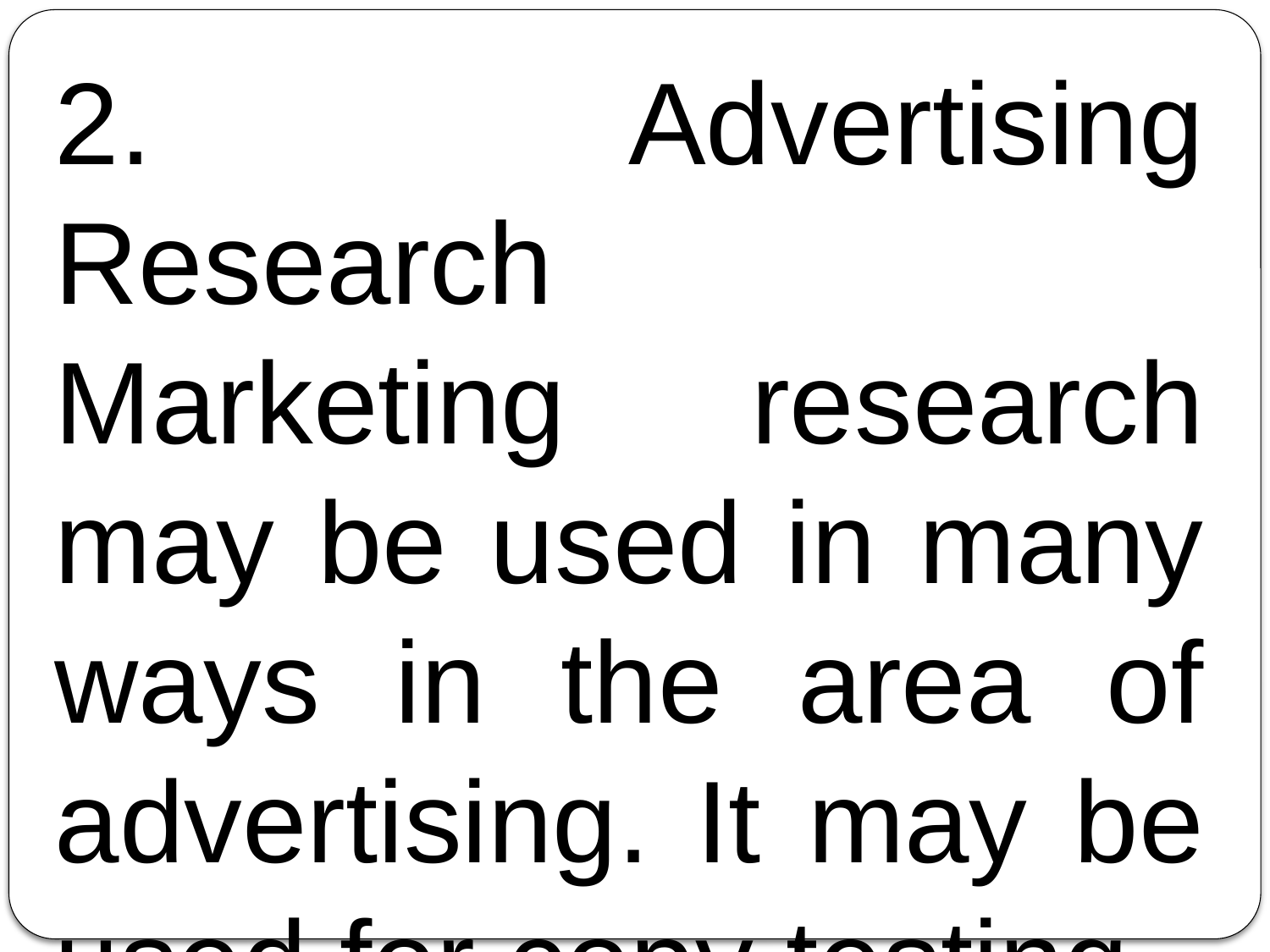

2. Advertising Research
Marketing research may be used in many ways in the area of advertising. It may be used for copy testing